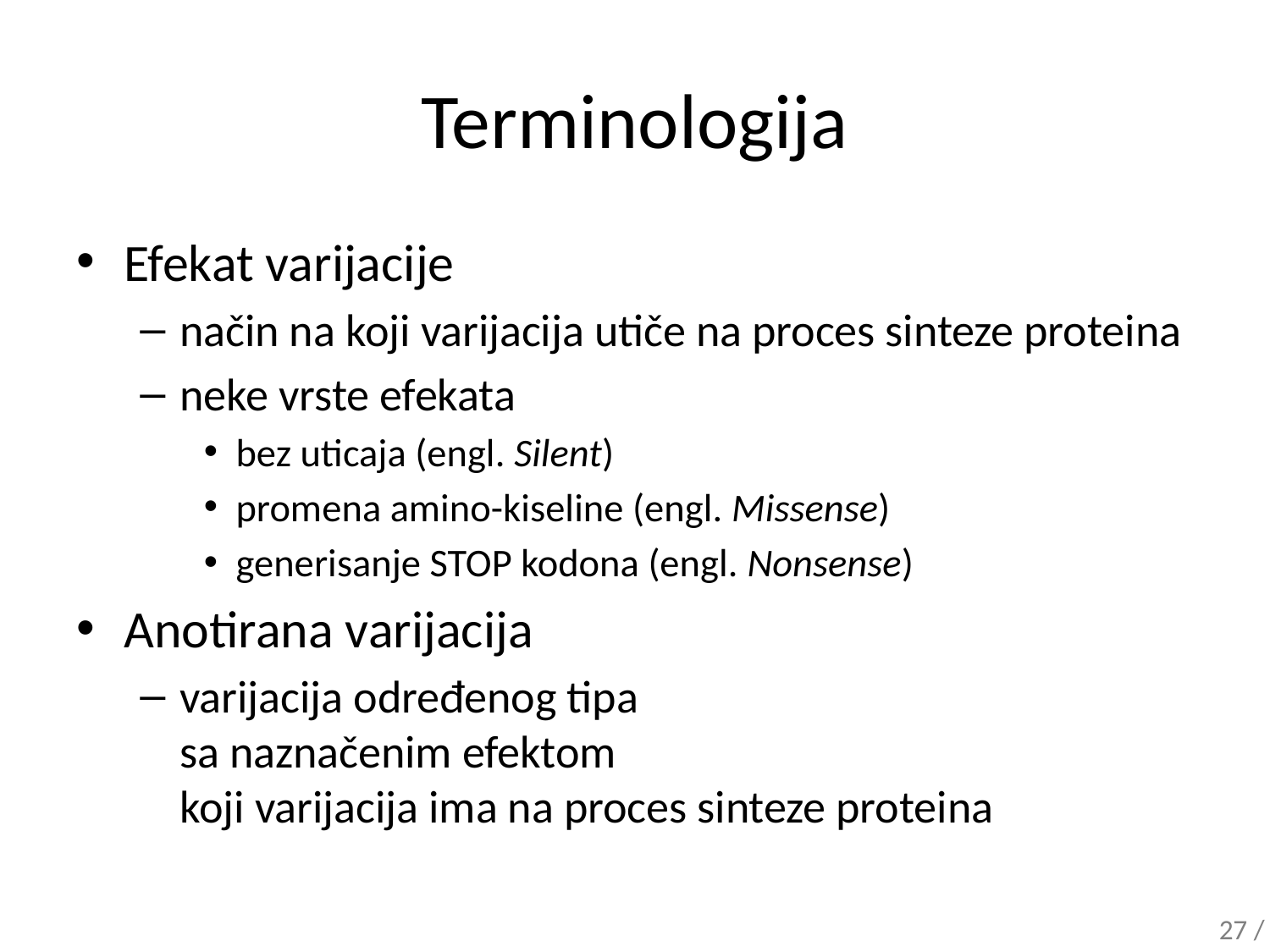

# Terminologija
Efekat varijacije
način na koji varijacija utiče na proces sinteze proteina
neke vrste efekata
bez uticaja (engl. Silent)
promena amino-kiseline (engl. Missense)
generisanje STOP kodona (engl. Nonsense)
Anotirana varijacija
varijacija određenog tipa
sa naznačenim efektom
koji varijacija ima na proces sinteze proteina